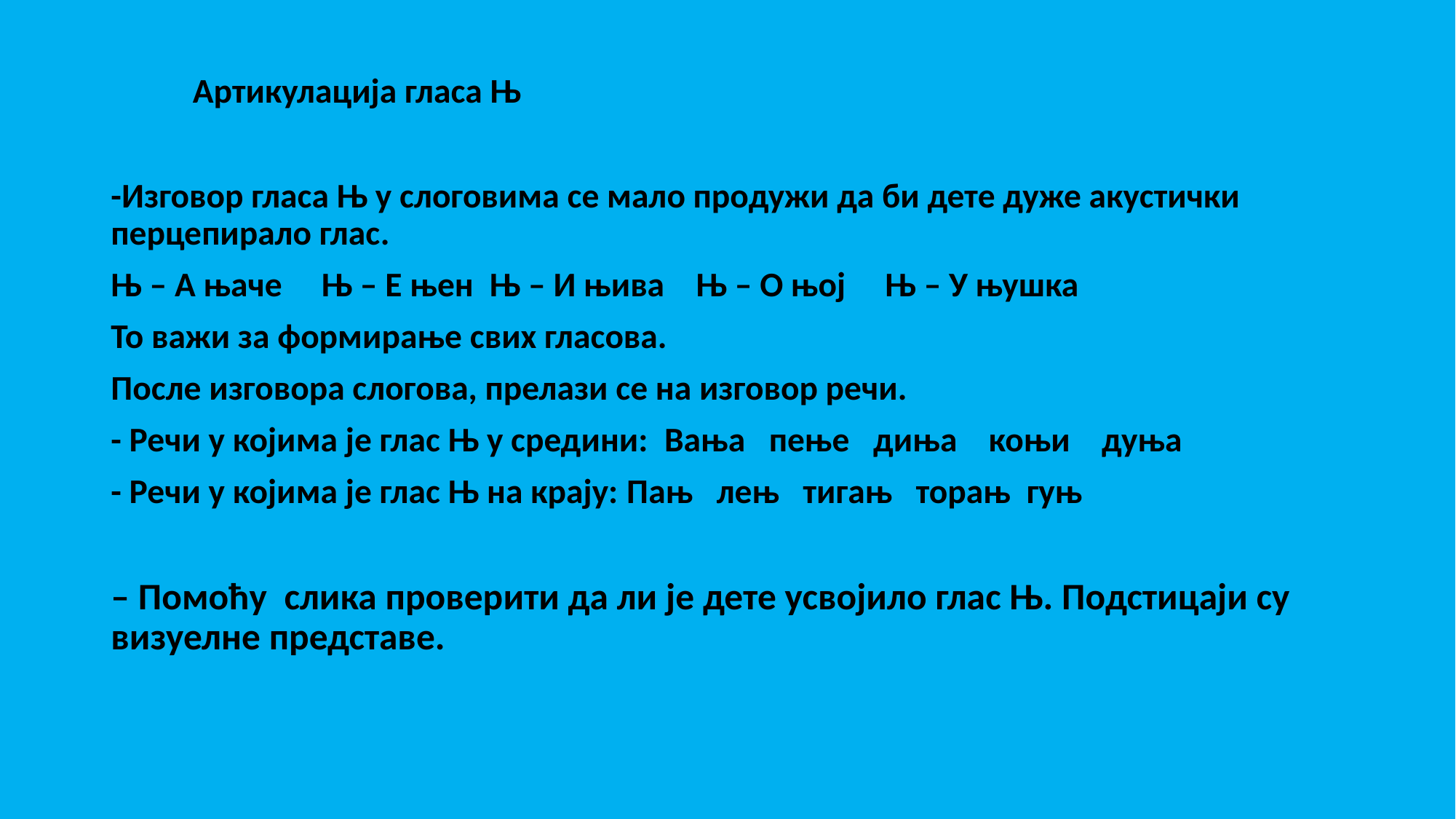

#
         Артикулација гласа Њ

-Изговор гласа Њ у слоговима се мало продужи да би дете дуже акустички перцепирало глас.
Њ – А њаче     Њ – Е њен  Њ – И њива    Њ – О њој     Њ – У њушка
То важи за формирање свих гласова.
После изговора слогова, прелази се на изговор речи.
- Речи у којима је глас Њ у средини:  Вања   пење   диња    коњи    дуња
- Речи у којима је глас Њ на крају: Пањ   лењ   тигањ   торањ  гуњ

– Помоћу  слика проверити да ли је дете усвојило глас Њ. Подстицаји су  визуелне представе.